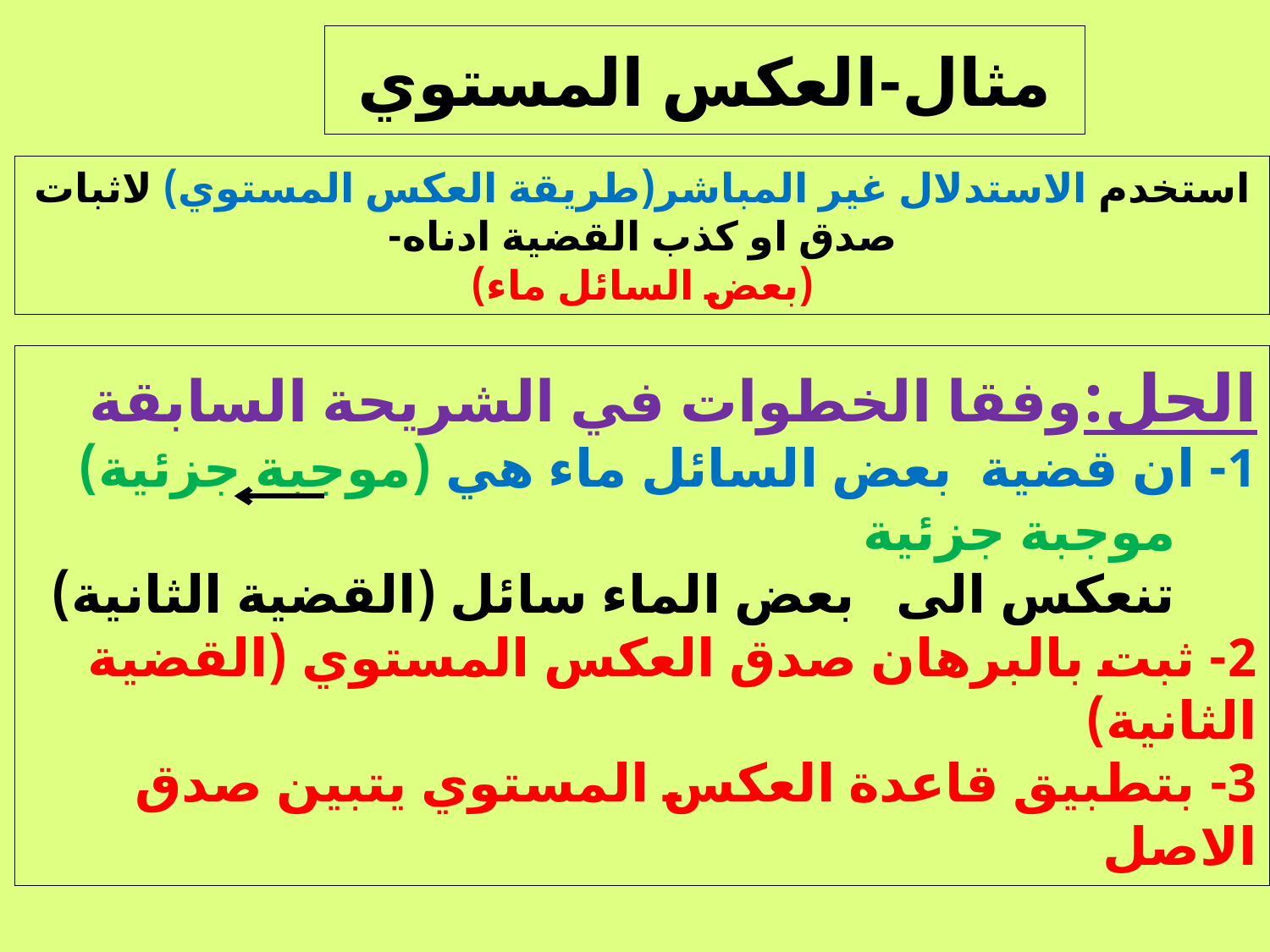

# مثال-العكس المستوي
استخدم الاستدلال غير المباشر(طريقة العكس المستوي) لاثبات صدق او كذب القضية ادناه-
(بعض السائل ماء)
الحل:وفقا الخطوات في الشريحة السابقة
1- ان قضية  بعض السائل ماء هي (موجبة جزئية)          موجبة جزئية
      تنعكس الى   بعض الماء سائل (القضية الثانية)
2- ثبت بالبرهان صدق العكس المستوي (القضية الثانية)
3- بتطبيق قاعدة العكس المستوي يتبين صدق الاصل